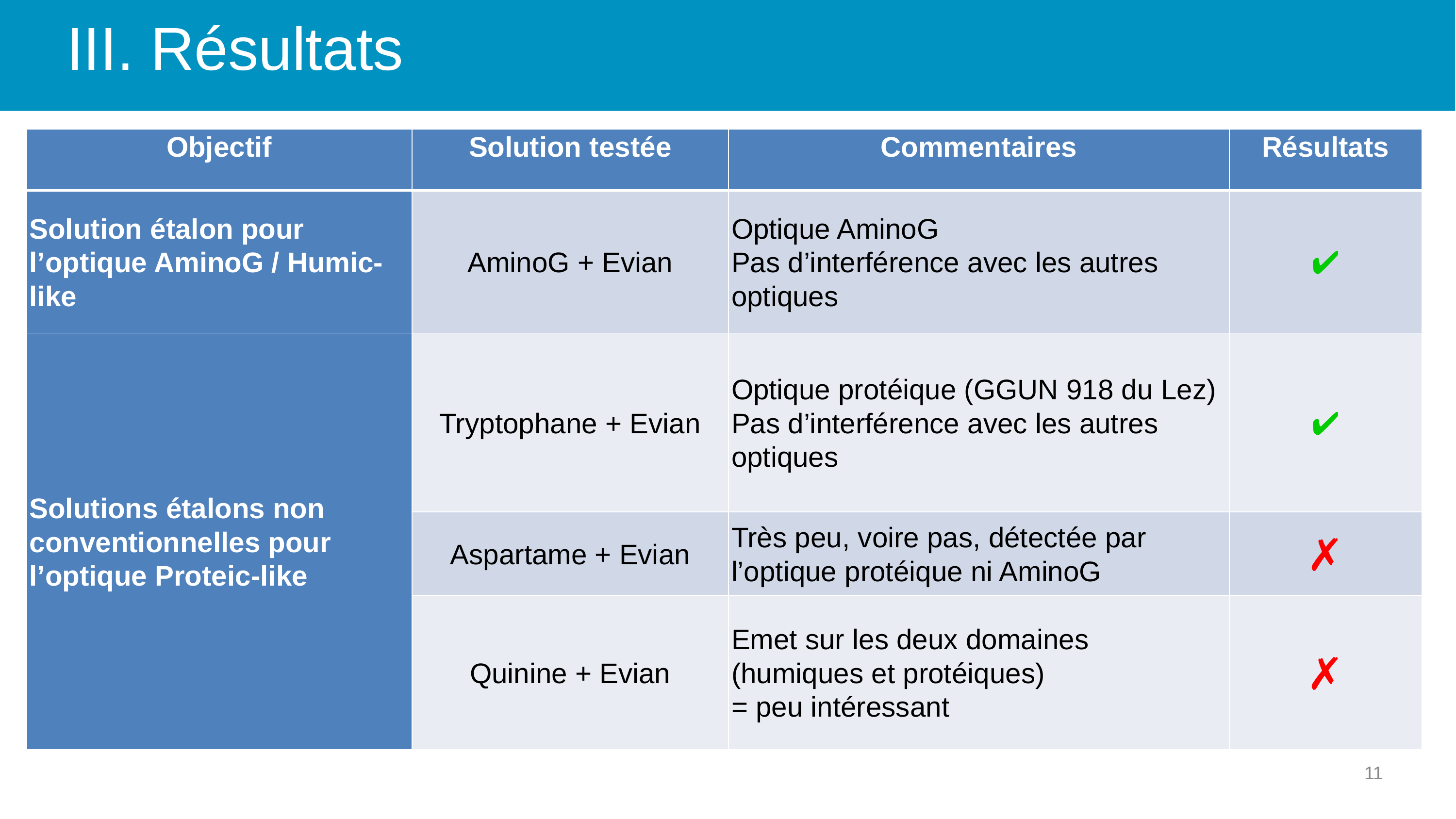

# III. Résultats
| Objectif | Solution testée | Commentaires | Résultats |
| --- | --- | --- | --- |
| Solution étalon pour l’optique AminoG / Humic-like | AminoG + Evian | Optique AminoG Pas d’interférence avec les autres optiques | ✔ |
| Solutions étalons non conventionnelles pour l’optique Proteic-like | Tryptophane + Evian | Optique protéique (GGUN 918 du Lez) Pas d’interférence avec les autres optiques | ✔ |
|  | Aspartame + Evian | Très peu, voire pas, détectée par l’optique protéique ni AminoG | ✗ |
|  | Quinine + Evian | Emet sur les deux domaines (humiques et protéiques) = peu intéressant | ✗ |

11